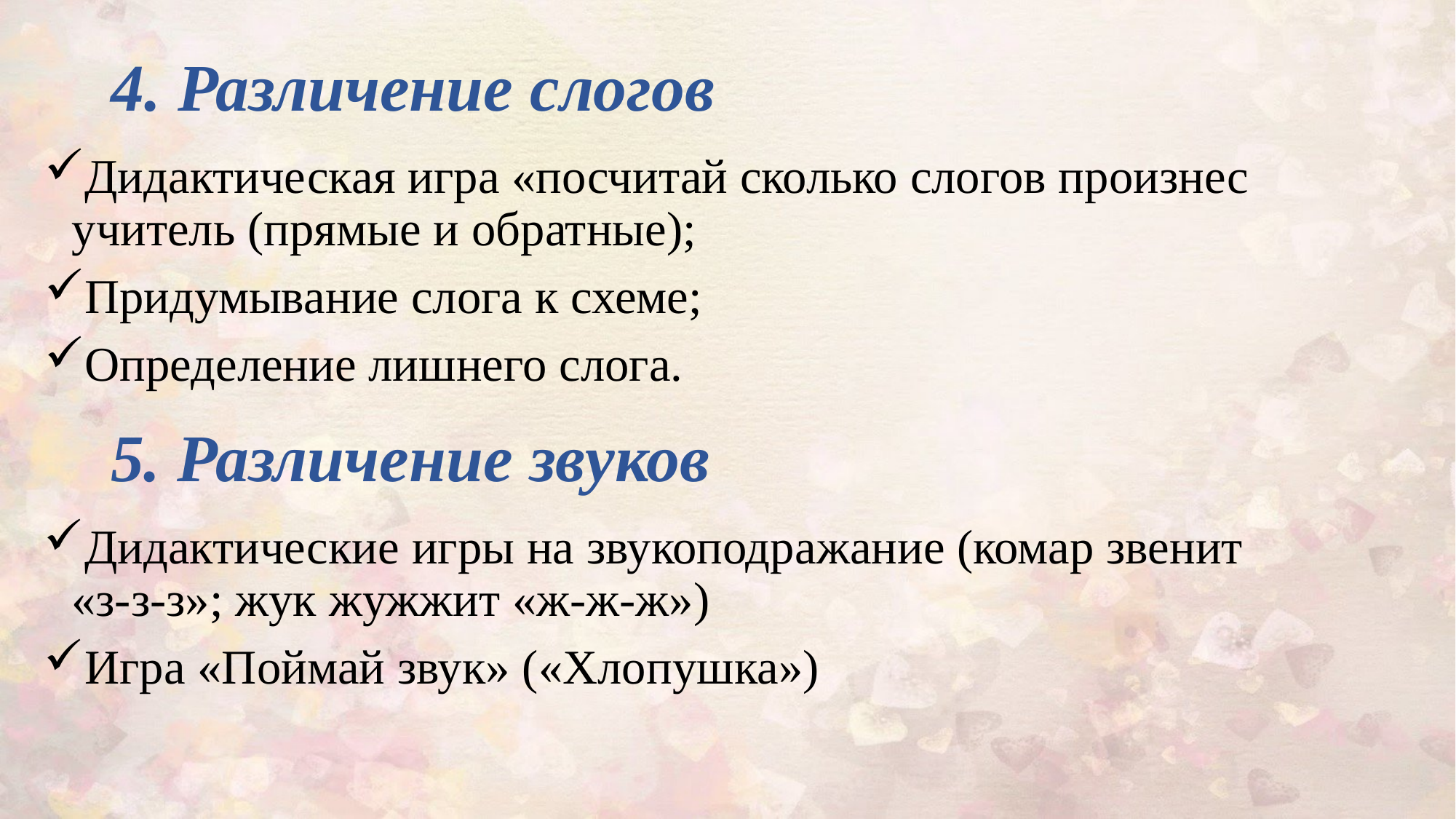

# 4. Различение слогов
Дидактическая игра «посчитай сколько слогов произнес учитель (прямые и обратные);
Придумывание слога к схеме;
Определение лишнего слога.
5. Различение звуков

Дидактические игры на звукоподражание (комар звенит «з-з-з»; жук жужжит «ж-ж-ж»)
Игра «Поймай звук» («Хлопушка»)